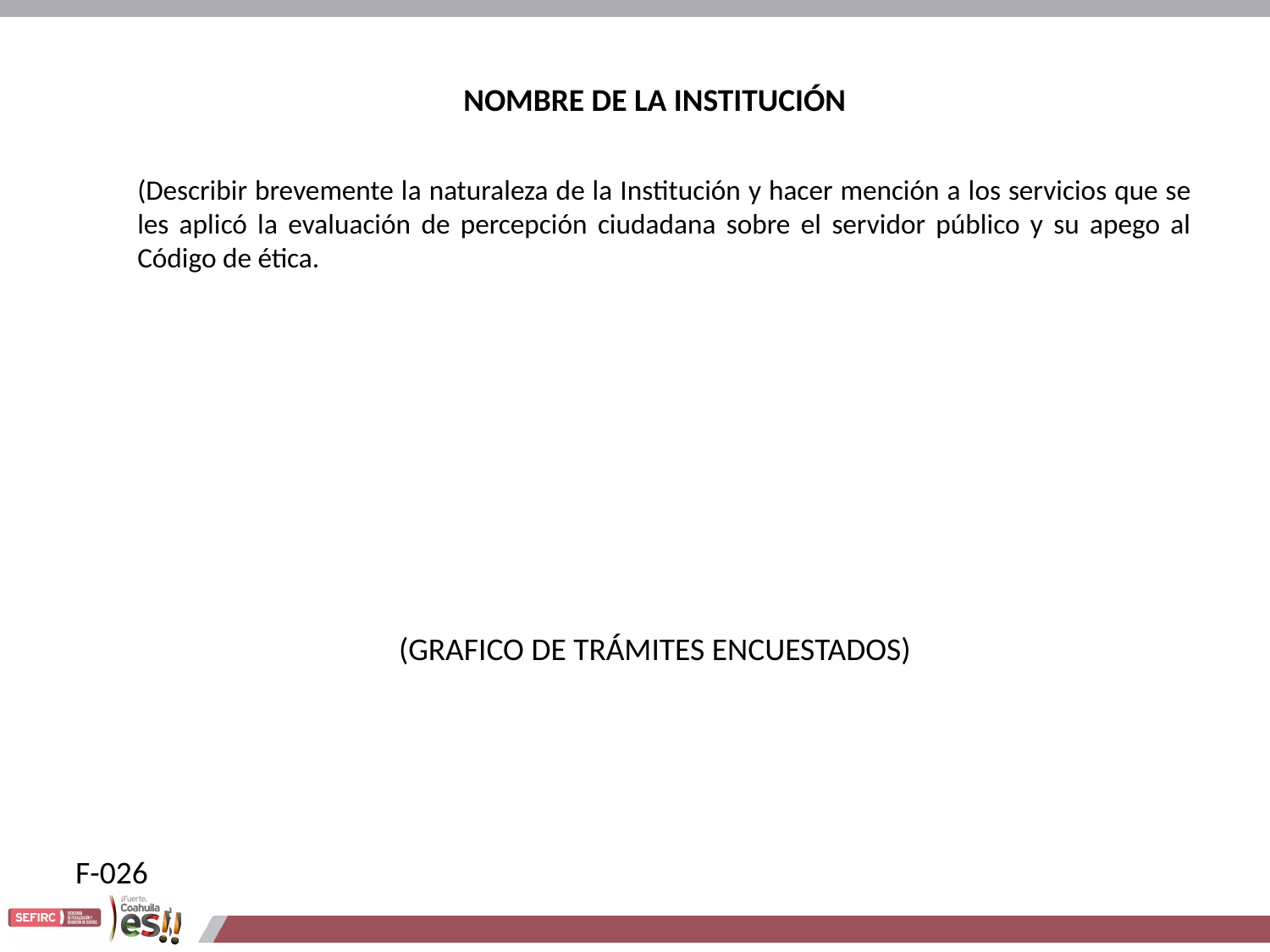

NOMBRE DE LA INSTITUCIÓN
(Describir brevemente la naturaleza de la Institución y hacer mención a los servicios que se les aplicó la evaluación de percepción ciudadana sobre el servidor público y su apego al Código de ética.
(GRAFICO DE TRÁMITES ENCUESTADOS)
F-026